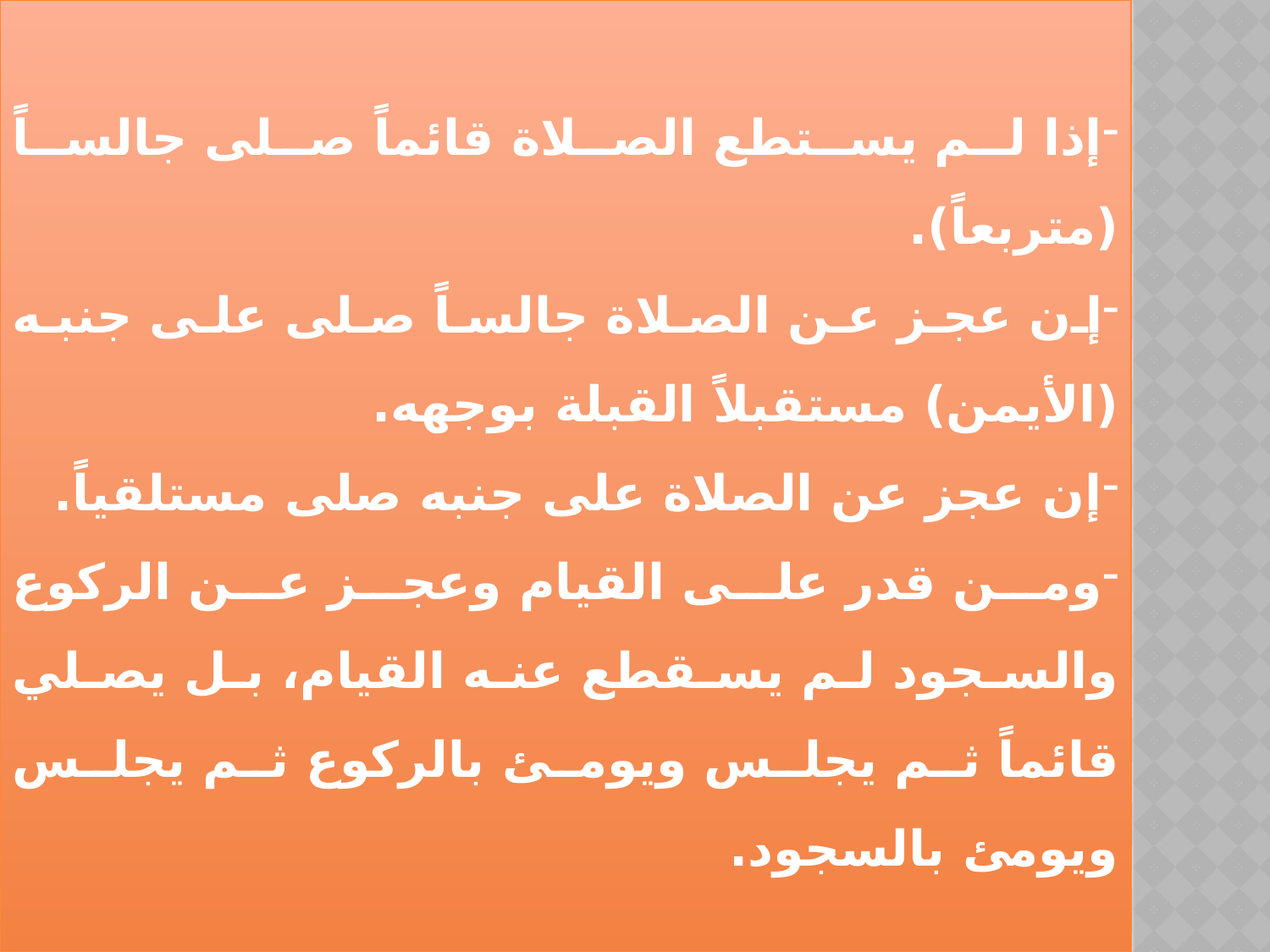

إذا لم يستطع الصلاة قائماً صلى جالساً (متربعاً).
إن عجز عن الصلاة جالساً صلى على جنبه (الأيمن) مستقبلاً القبلة بوجهه.
إن عجز عن الصلاة على جنبه صلى مستلقياً.
ومن قدر على القيام وعجز عن الركوع والسجود لم يسقطع عنه القيام، بل يصلي قائماً ثم يجلس ويومئ بالركوع ثم يجلس ويومئ بالسجود.